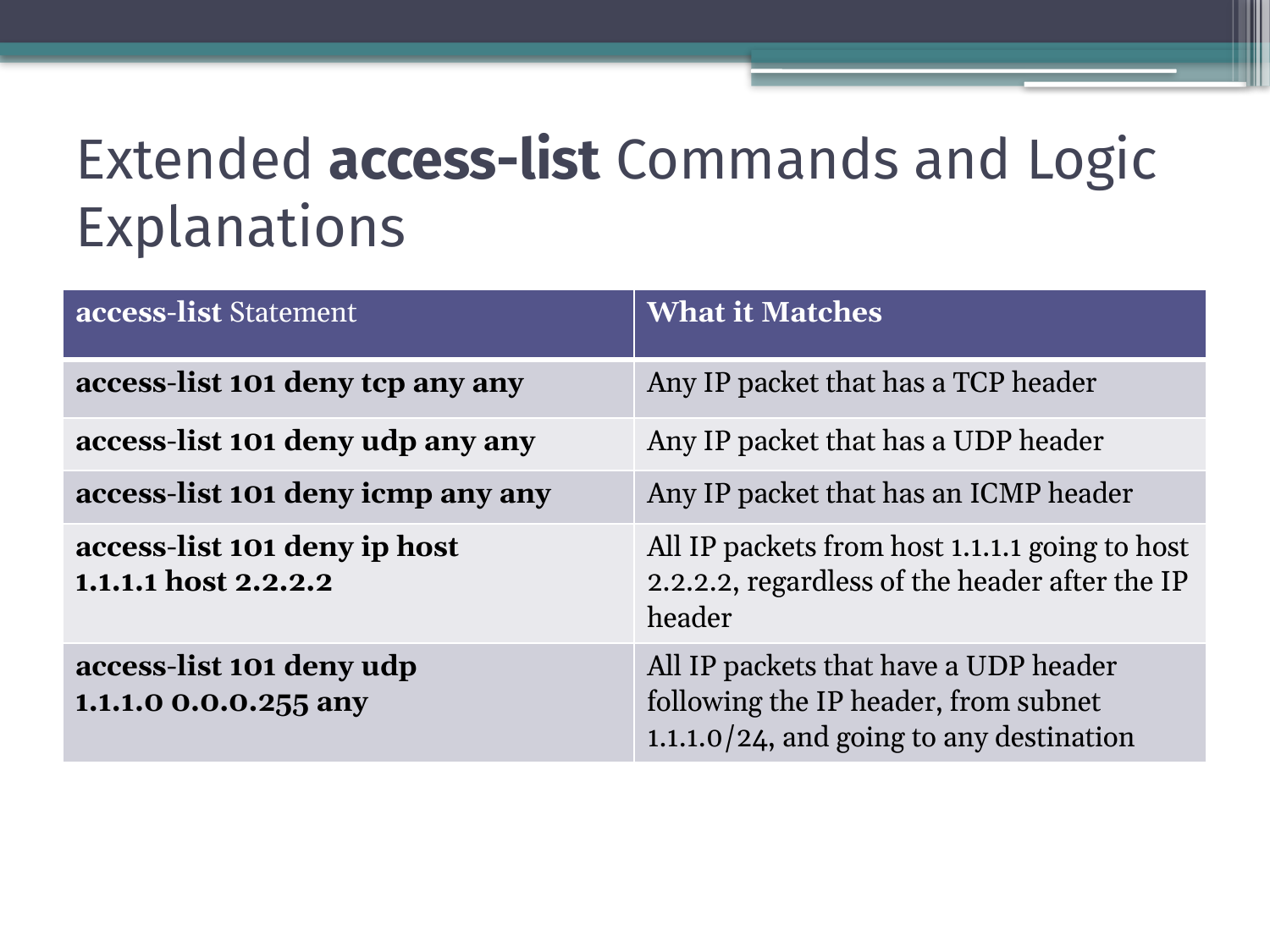

# Extended access-list Commands and Logic Explanations
| access-list Statement | What it Matches |
| --- | --- |
| access-list 101 deny tcp any any | Any IP packet that has a TCP header |
| access-list 101 deny udp any any | Any IP packet that has a UDP header |
| access-list 101 deny icmp any any | Any IP packet that has an ICMP header |
| access-list 101 deny ip host 1.1.1.1 host 2.2.2.2 | All IP packets from host 1.1.1.1 going to host 2.2.2.2, regardless of the header after the IP header |
| access-list 101 deny udp 1.1.1.0 0.0.0.255 any | All IP packets that have a UDP header following the IP header, from subnet 1.1.1.0/24, and going to any destination |